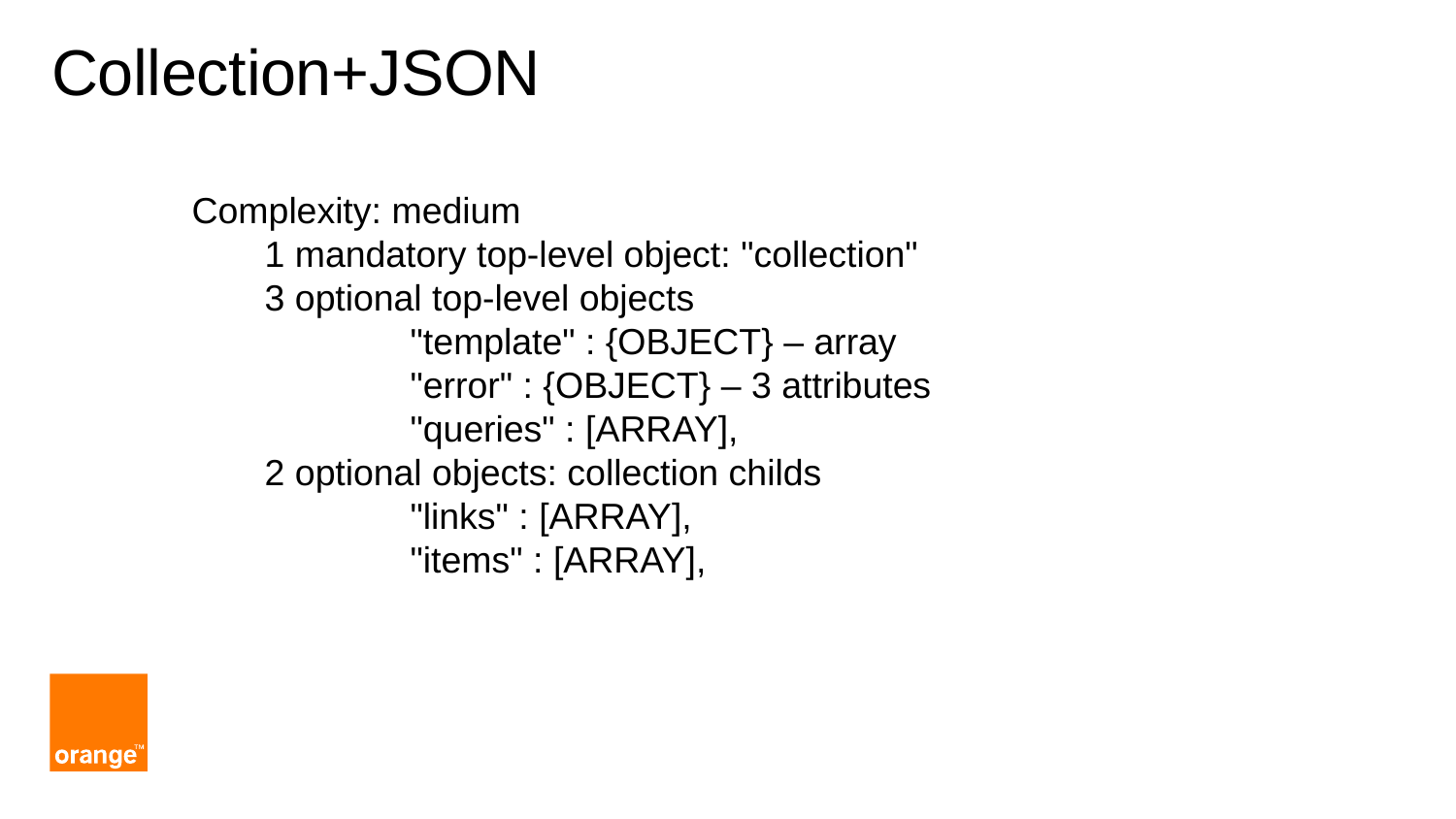

# Collection+JSON
Complexity: medium
1 mandatory top-level object: "collection"
3 optional top-level objects
	"template" : {OBJECT} – array
	"error" : {OBJECT} – 3 attributes
   	"queries" : [ARRAY],
2 optional objects: collection childs
	"links" : [ARRAY],
   	"items" : [ARRAY],